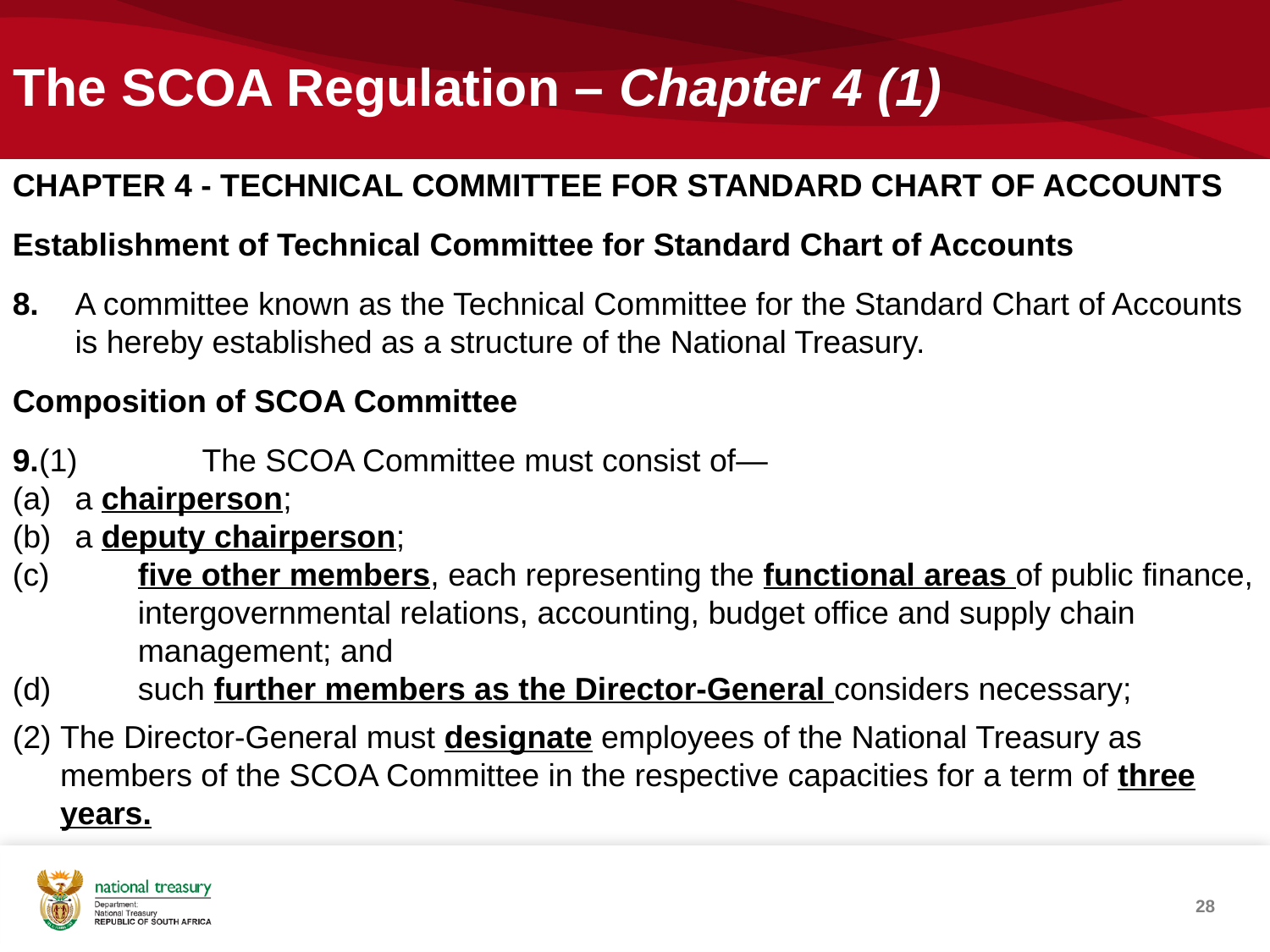

# The SCOA Regulation – Chapter 4 (1)

CHAPTER 4 - TECHNICAL COMMITTEE FOR STANDARD CHART OF ACCOUNTS
Establishment of Technical Committee for Standard Chart of Accounts
8.	A committee known as the Technical Committee for the Standard Chart of Accounts is hereby established as a structure of the National Treasury.
Composition of SCOA Committee
9.(1) 	The SCOA Committee must consist of—
(a)	a chairperson;
(b)	a deputy chairperson;
(c)	five other members, each representing the functional areas of public finance, intergovernmental relations, accounting, budget office and supply chain management; and
(d)	such further members as the Director-General considers necessary;
The Director-General must designate employees of the National Treasury as members of the SCOA Committee in the respective capacities for a term of three years.

28